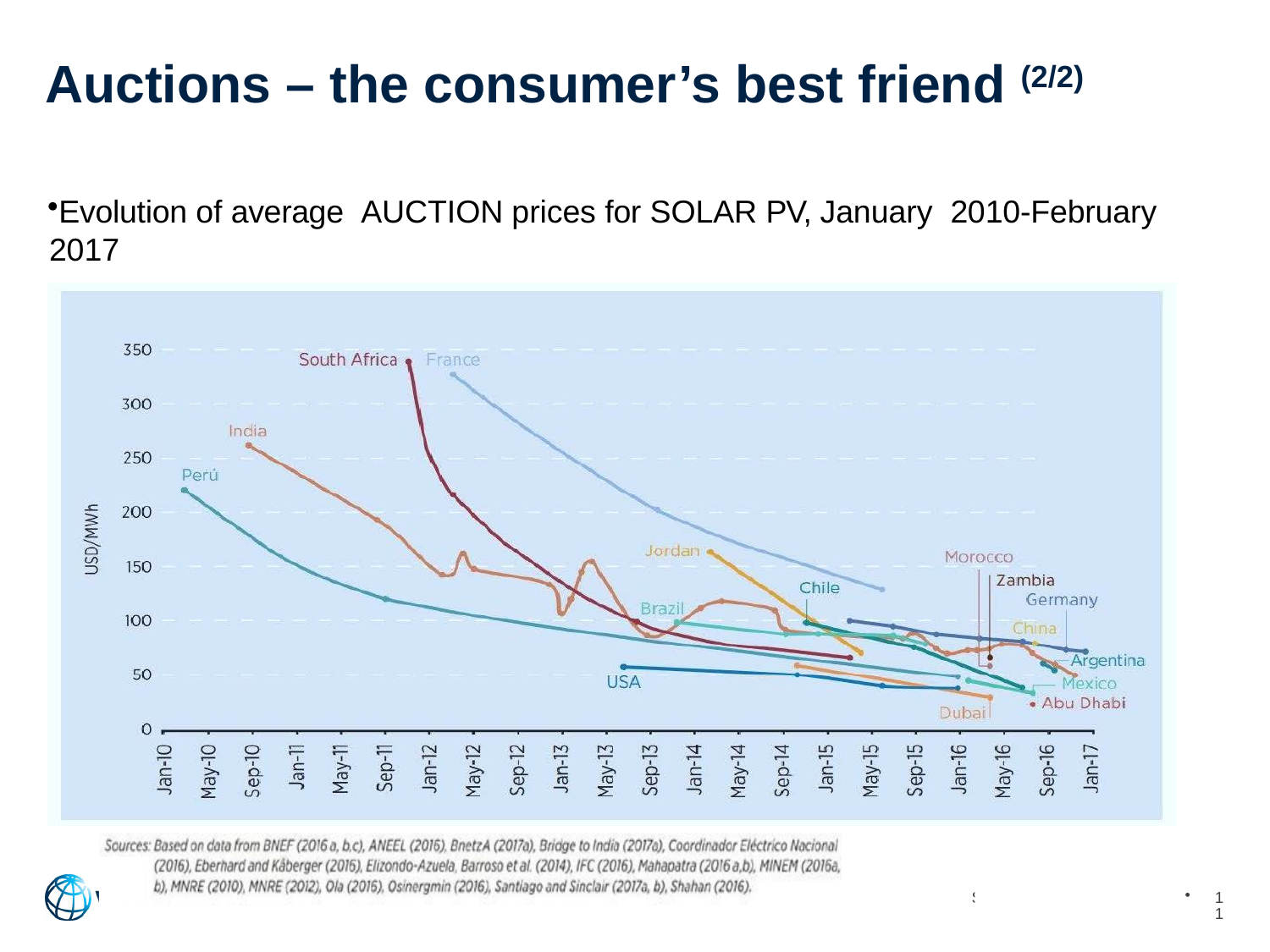

# Auctions – the consumer’s best friend (2/2)
Evolution of average  AUCTION prices for SOLAR PV, January  2010-February 2017

11
11